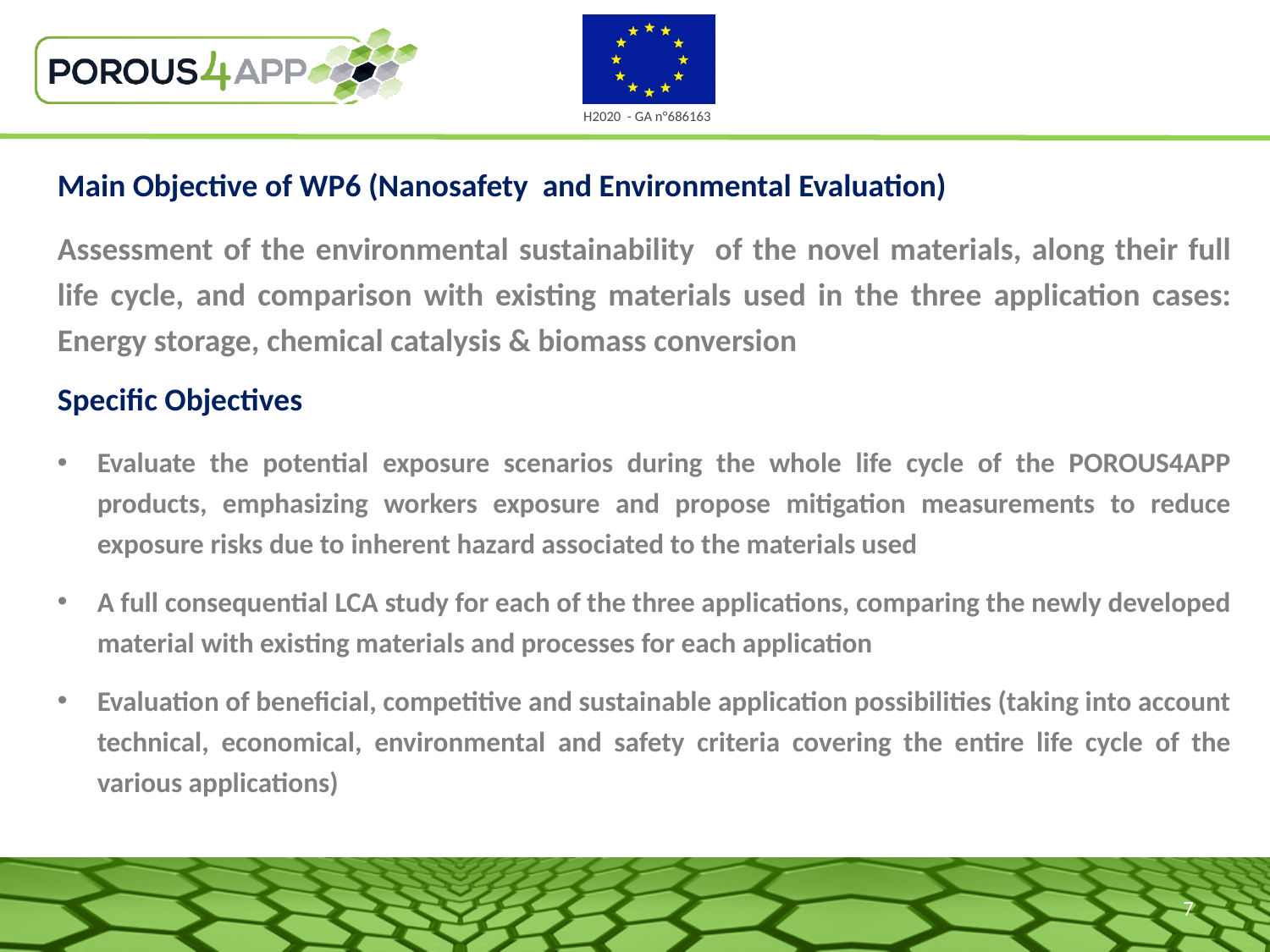

Main Objective of WP6 (Nanosafety  and Environmental Evaluation)
Assessment of the environmental sustainability  of the novel materials, along their full life cycle, and comparison with existing materials used in the three application cases: Energy storage, chemical catalysis & biomass conversion
Specific Objectives
Evaluate the potential exposure scenarios during the whole life cycle of the POROUS4APP products, emphasizing workers exposure and propose mitigation measurements to reduce exposure risks due to inherent hazard associated to the materials used
A full consequential LCA study for each of the three applications, comparing the newly developed material with existing materials and processes for each application
Evaluation of beneficial, competitive and sustainable application possibilities (taking into account technical, economical, environmental and safety criteria covering the entire life cycle of the various applications)
7